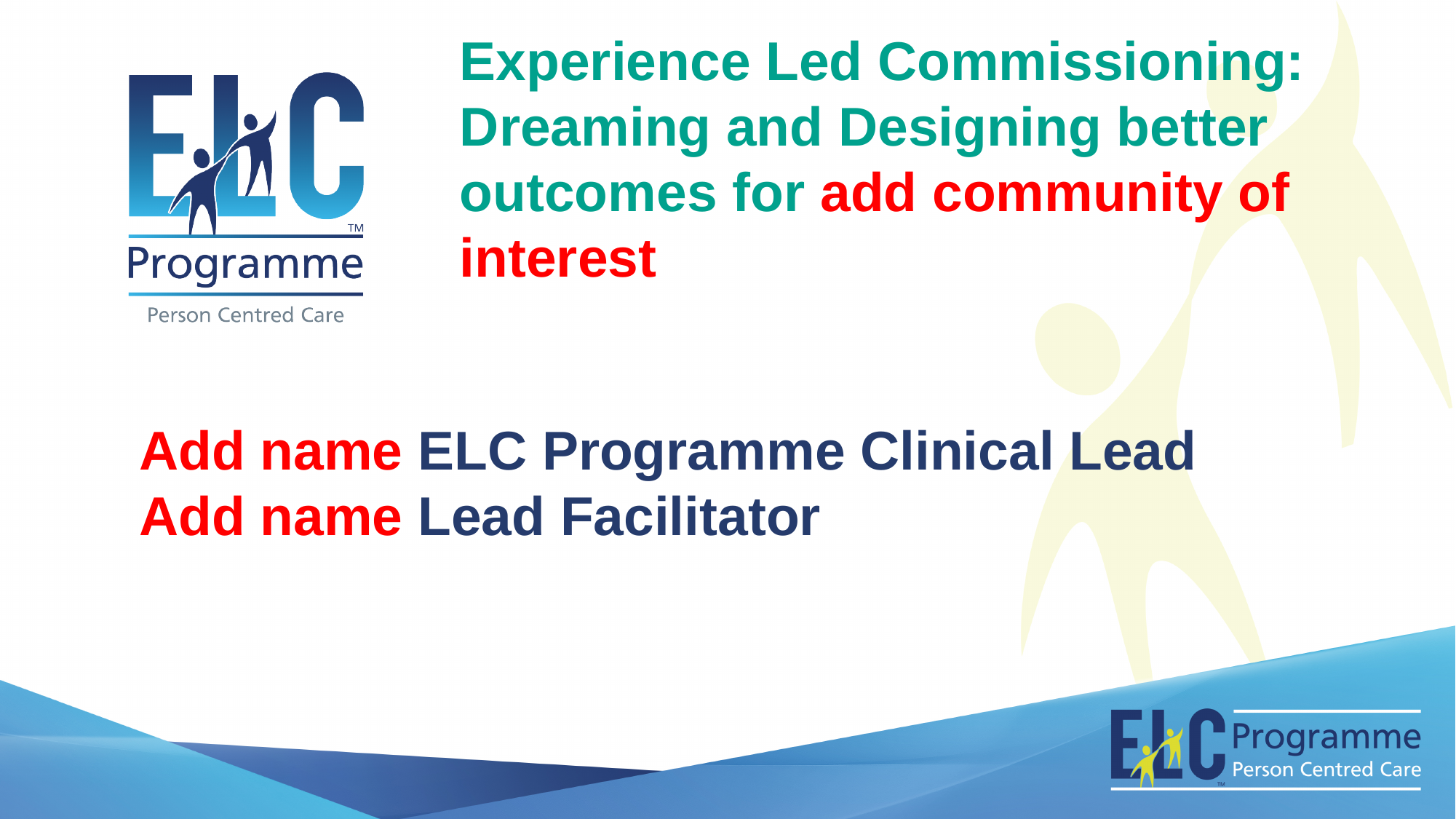

Experience Led Commissioning: Dreaming and Designing better outcomes for add community of interest
Add name ELC Programme Clinical Lead
Add name Lead Facilitator